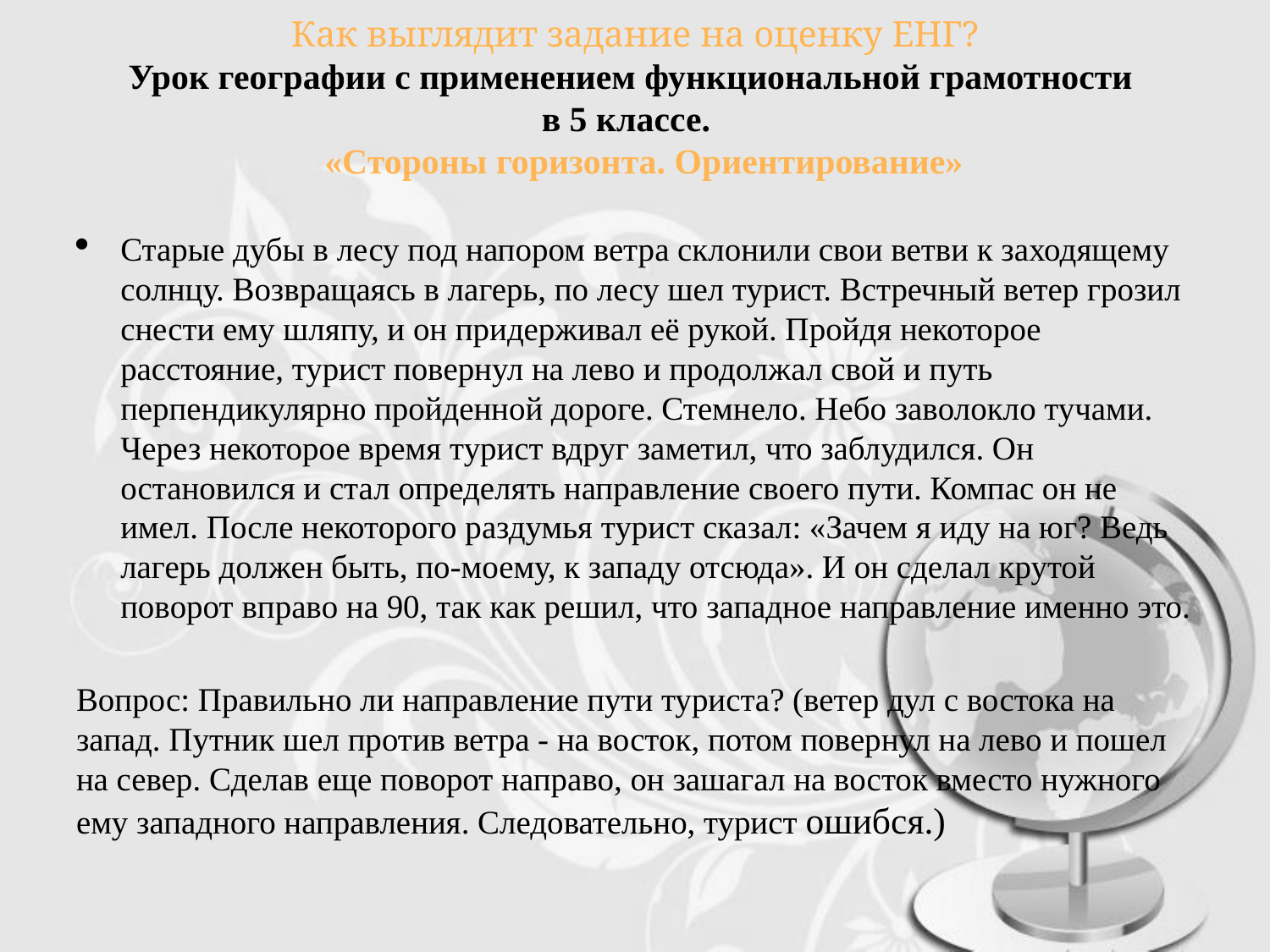

# Как выглядит задание на оценку ЕНГ? Урок географии с применением функциональной грамотности в 5 классе. «Стороны горизонта. Ориентирование»
Старые дубы в лесу под напором ветра склонили свои ветви к заходящему солнцу. Возвращаясь в лагерь, по лесу шел турист. Встречный ветер грозил снести ему шляпу, и он придерживал её рукой. Пройдя некоторое расстояние, турист повернул на лево и продолжал свой и путь перпендикулярно пройденной дороге. Стемнело. Небо заволокло тучами. Через некоторое время турист вдруг заметил, что заблудился. Он остановился и стал определять направление своего пути. Компас он не имел. После некоторого раздумья турист сказал: «Зачем я иду на юг? Ведь лагерь должен быть, по-моему, к западу отсюда». И он сделал крутой поворот вправо на 90, так как решил, что западное направление именно это.

Вопрос: Правильно ли направление пути туриста? (ветер дул с востока на запад. Путник шел против ветра - на восток, потом повернул на лево и пошел на север. Сделав еще поворот направо, он зашагал на восток вместо нужного ему западного направления. Следовательно, турист ошибся.)